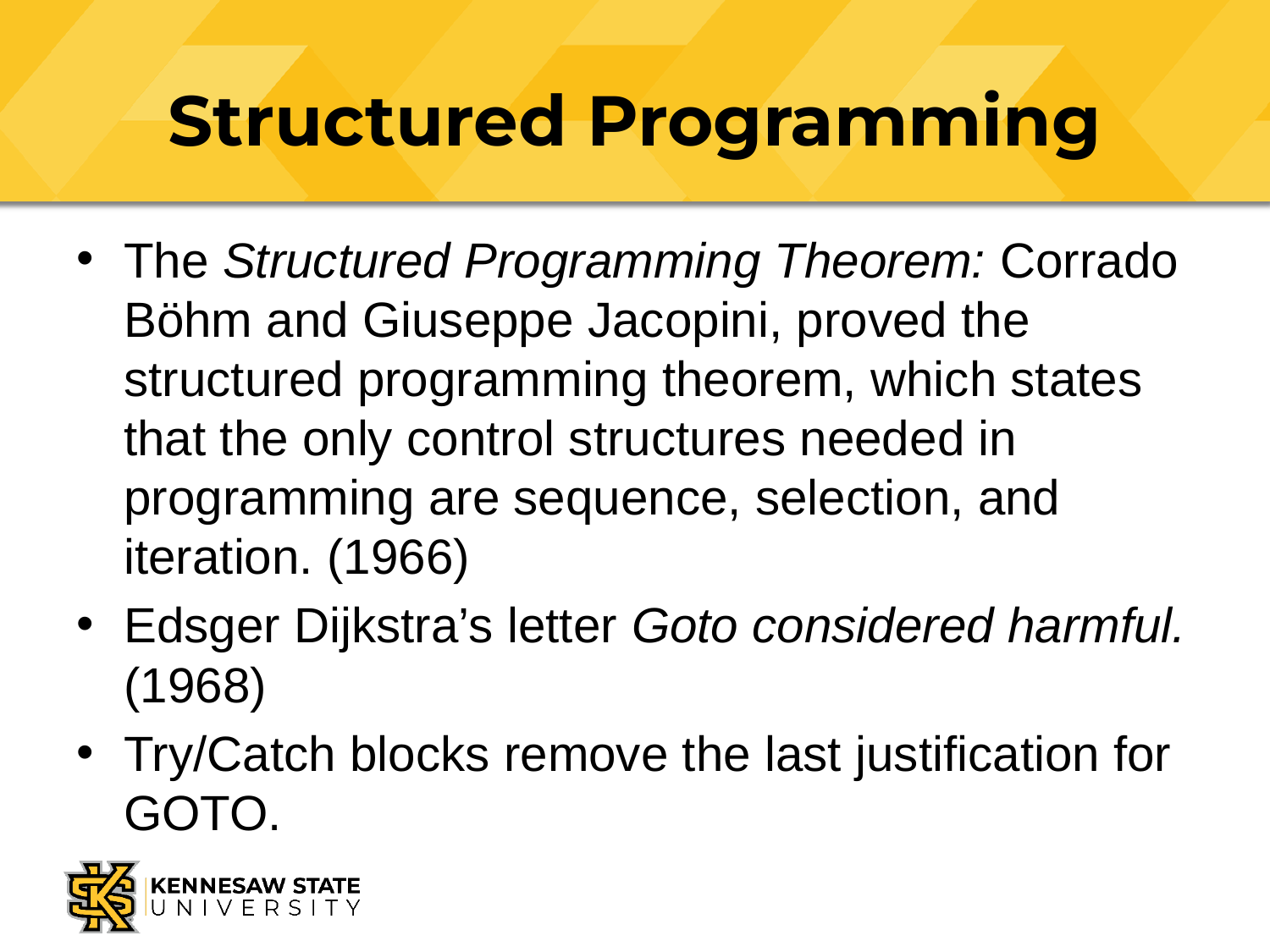

# Structured Programming
The Structured Programming Theorem: Corrado Böhm and Giuseppe Jacopini, proved the structured programming theorem, which states that the only control structures needed in programming are sequence, selection, and iteration. (1966)
Edsger Dijkstra’s letter Goto considered harmful. (1968)
Try/Catch blocks remove the last justification for goto.